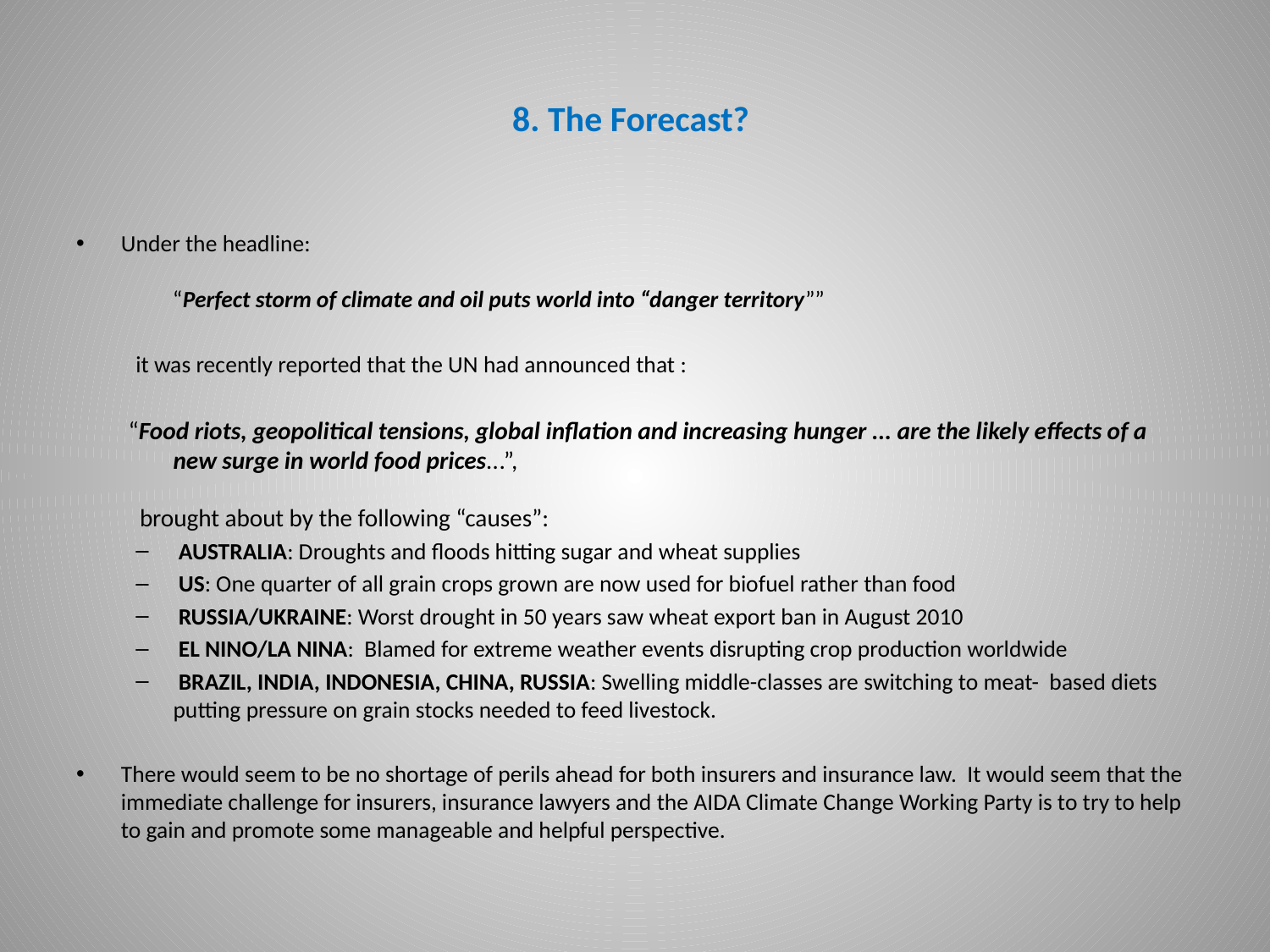

# 8. The Forecast?
Under the headline:

       “Perfect storm of climate and oil puts world into “danger territory””

it was recently reported that the UN had announced that :

“Food riots, geopolitical tensions, global inflation and increasing hunger ... are the likely effects of a new surge in world food prices...”,

 brought about by the following “causes”:
 AUSTRALIA: Droughts and floods hitting sugar and wheat supplies
 US: One quarter of all grain crops grown are now used for biofuel rather than food
 RUSSIA/UKRAINE: Worst drought in 50 years saw wheat export ban in August 2010
 EL NINO/LA NINA:  Blamed for extreme weather events disrupting crop production worldwide
 BRAZIL, INDIA, INDONESIA, CHINA, RUSSIA: Swelling middle-classes are switching to meat-  based diets putting pressure on grain stocks needed to feed livestock.

There would seem to be no shortage of perils ahead for both insurers and insurance law.  It would seem that the immediate challenge for insurers, insurance lawyers and the AIDA Climate Change Working Party is to try to help to gain and promote some manageable and helpful perspective.